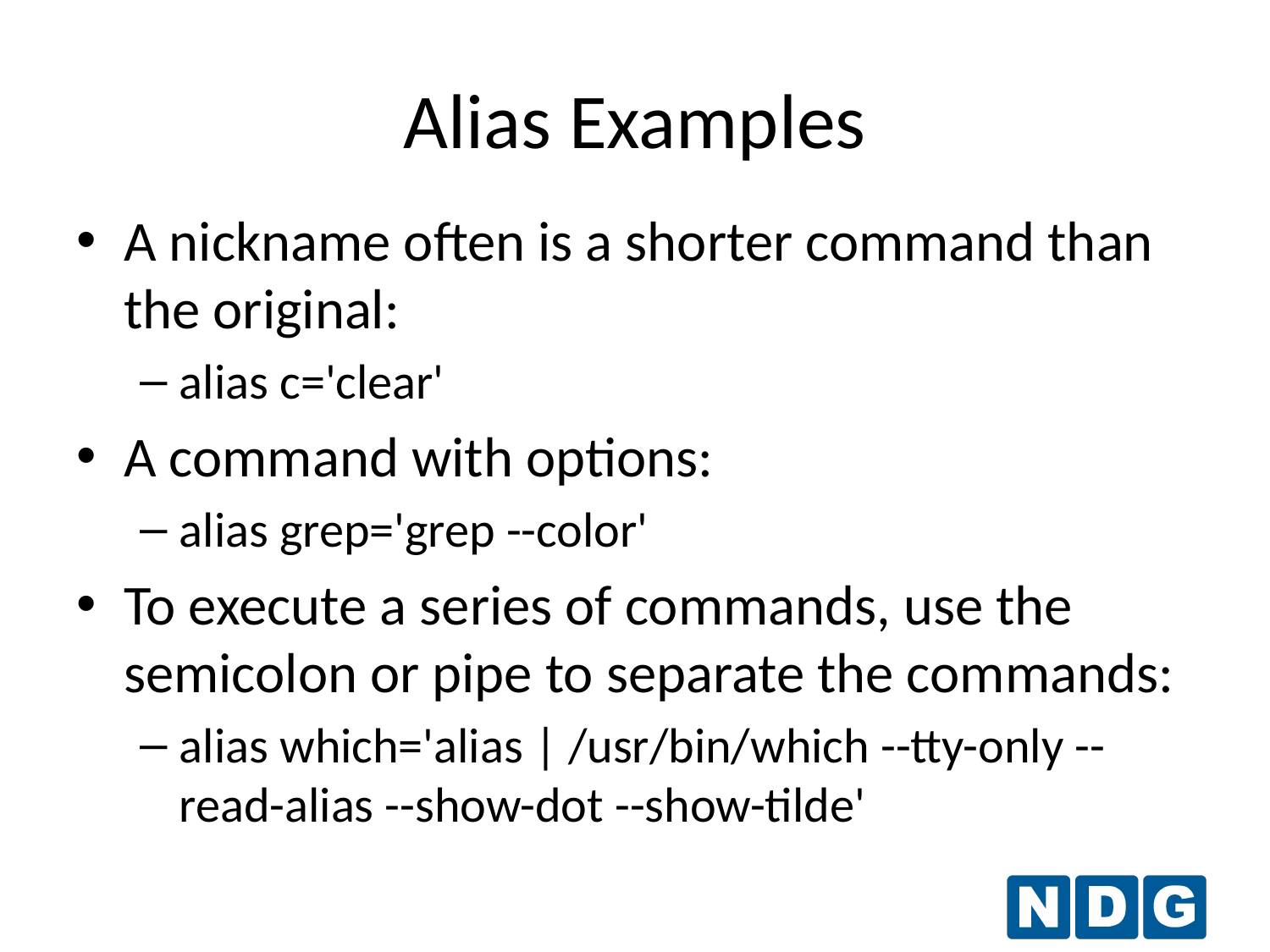

Alias Examples
A nickname often is a shorter command than the original:
alias c='clear'
A command with options:
alias grep='grep --color'
To execute a series of commands, use the semicolon or pipe to separate the commands:
alias which='alias | /usr/bin/which --tty-only --read-alias --show-dot --show-tilde'